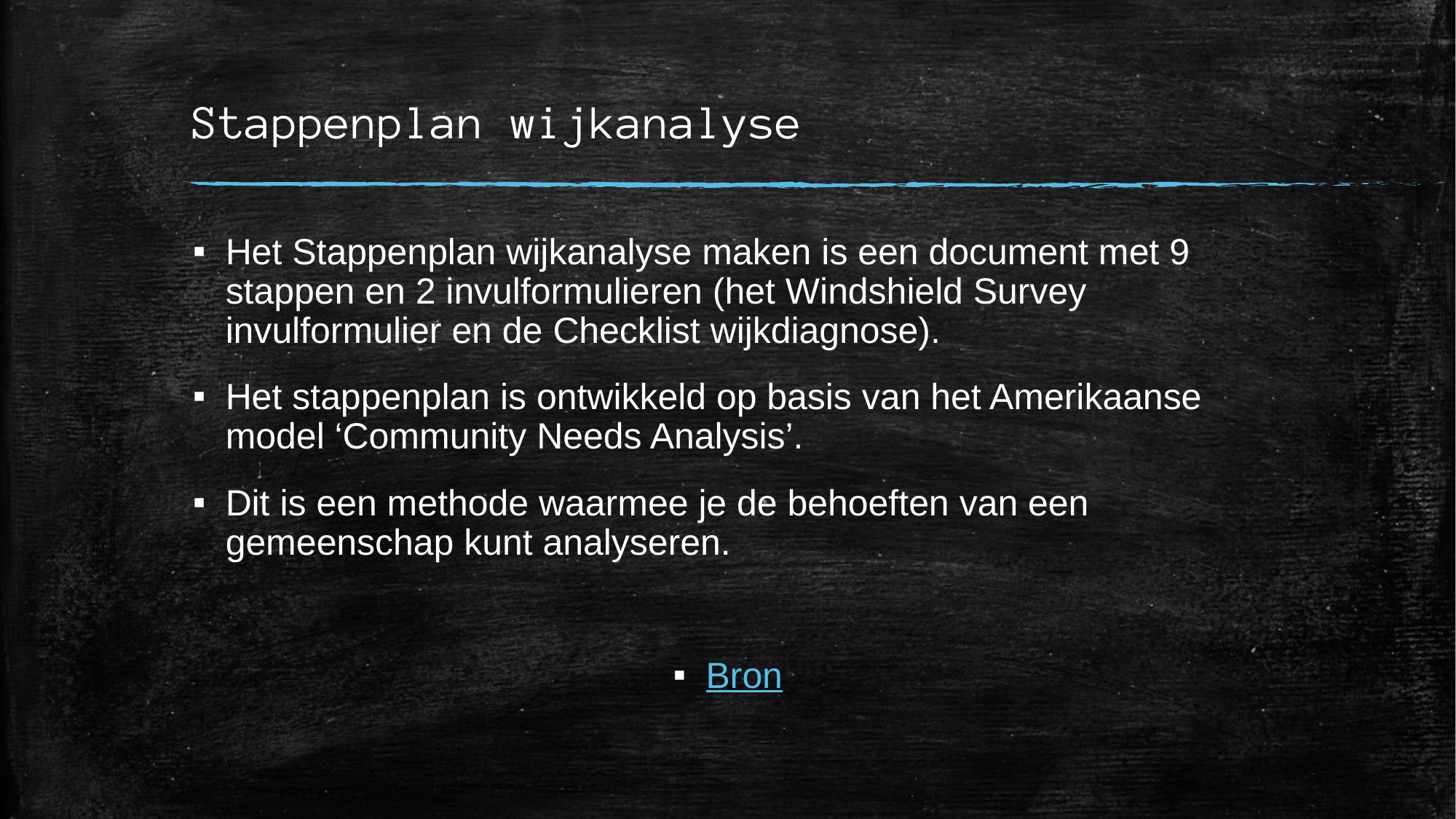

# Stappenplan wijkanalyse
Het Stappenplan wijkanalyse maken is een document met 9 stappen en 2 invulformulieren (het Windshield Survey invulformulier en de Checklist wijkdiagnose).
Het stappenplan is ontwikkeld op basis van het Amerikaanse model ‘Community Needs Analysis’.
Dit is een methode waarmee je de behoeften van een gemeenschap kunt analyseren.

Bron